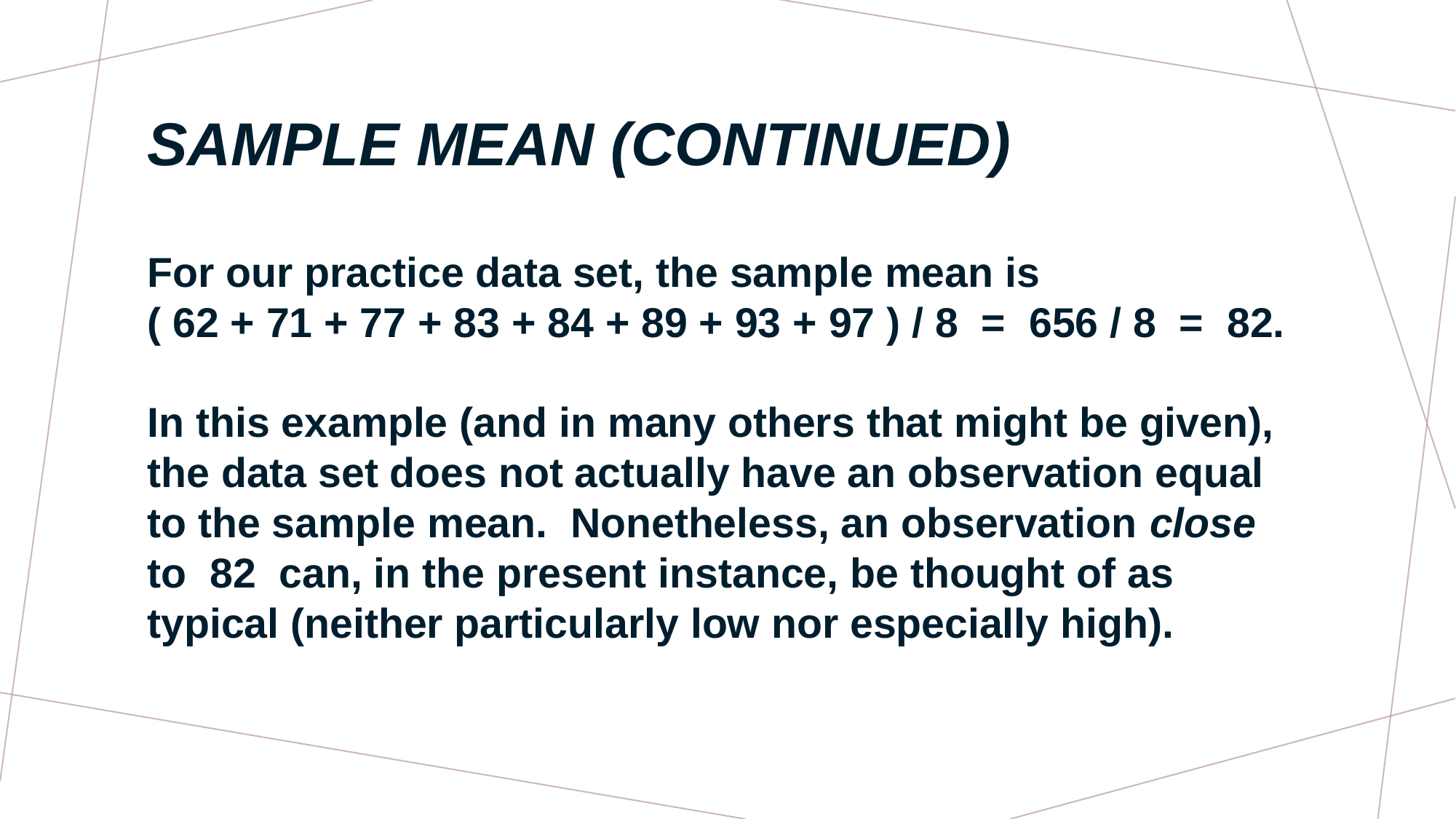

# SAMPLE MEAN (continued)
For our practice data set, the sample mean is
( 62 + 71 + 77 + 83 + 84 + 89 + 93 + 97 ) / 8  =  656 / 8  =  82.

In this example (and in many others that might be given), the data set does not actually have an observation equal to the sample mean.  Nonetheless, an observation close  to  82  can, in the present instance, be thought of as typical (neither particularly low nor especially high).